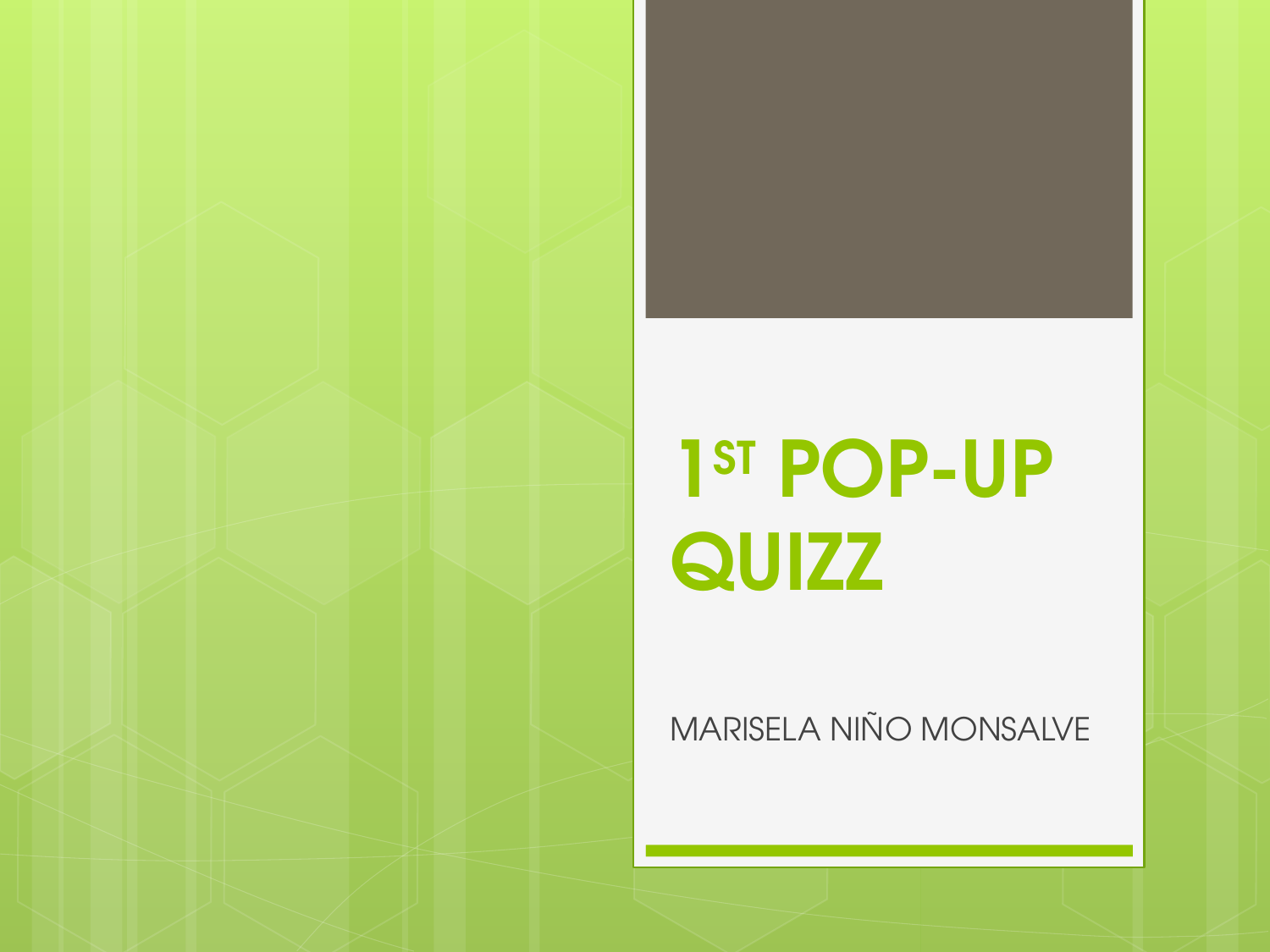

# 1ST POP-UP QUIZZ

MARISELA NIÑO MONSALVE